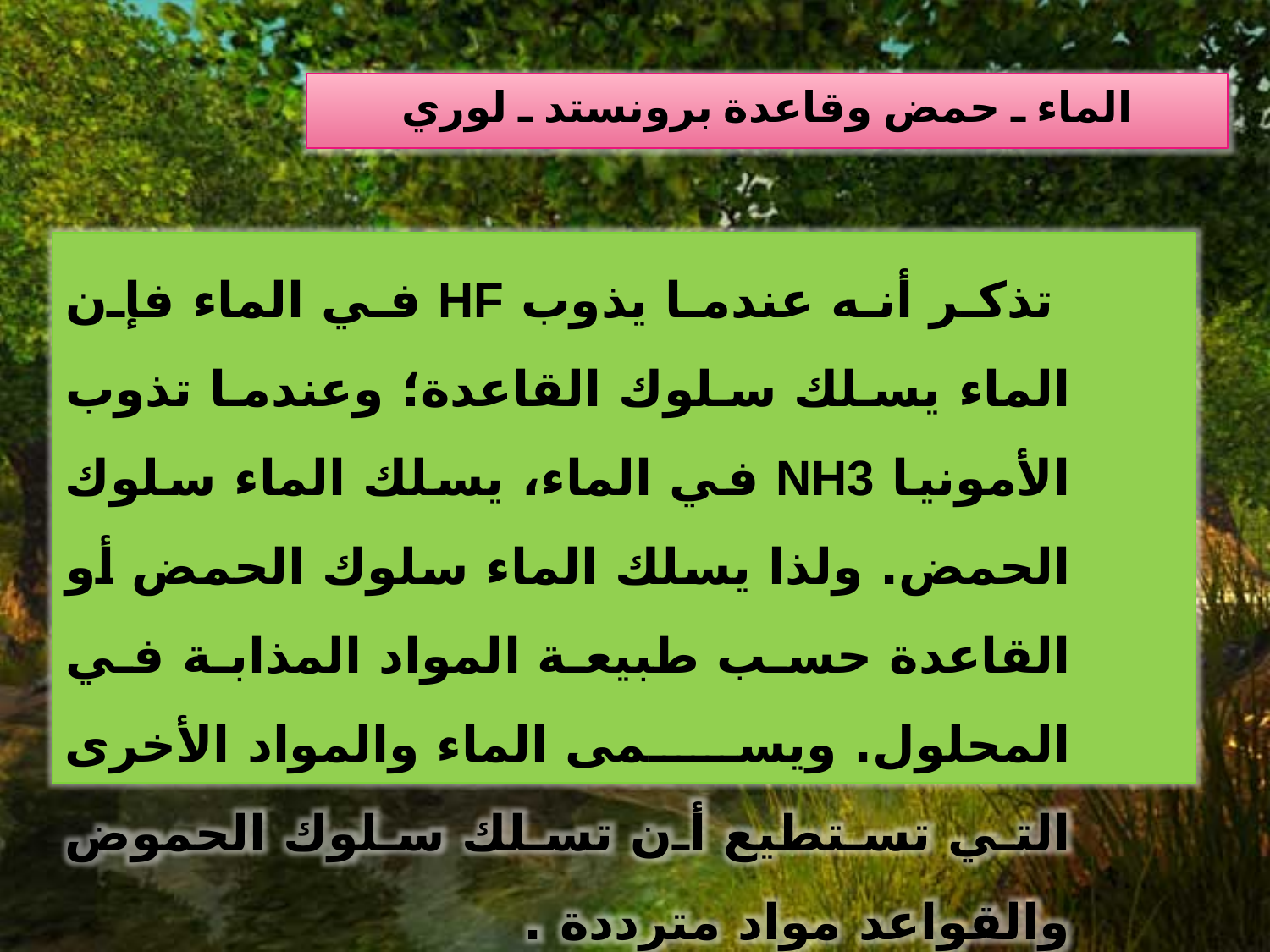

الماء ـ حمض وقاعدة برونستد ـ لوري
       تذكر أنه عندما يذوب HF في الماء فإن الماء يسلك سلوك القاعدة؛ وعندما تذوب الأمونيا NH3 في الماء، يسلك الماء سلوك الحمض. ولذا يسلك الماء سلوك الحمض أو القاعدة حسب طبيعة المواد المذابة في المحلول. ويسمى الماء والمواد الأخرى التي تستطيع أن تسلك سلوك الحموض والقواعد مواد مترددة .